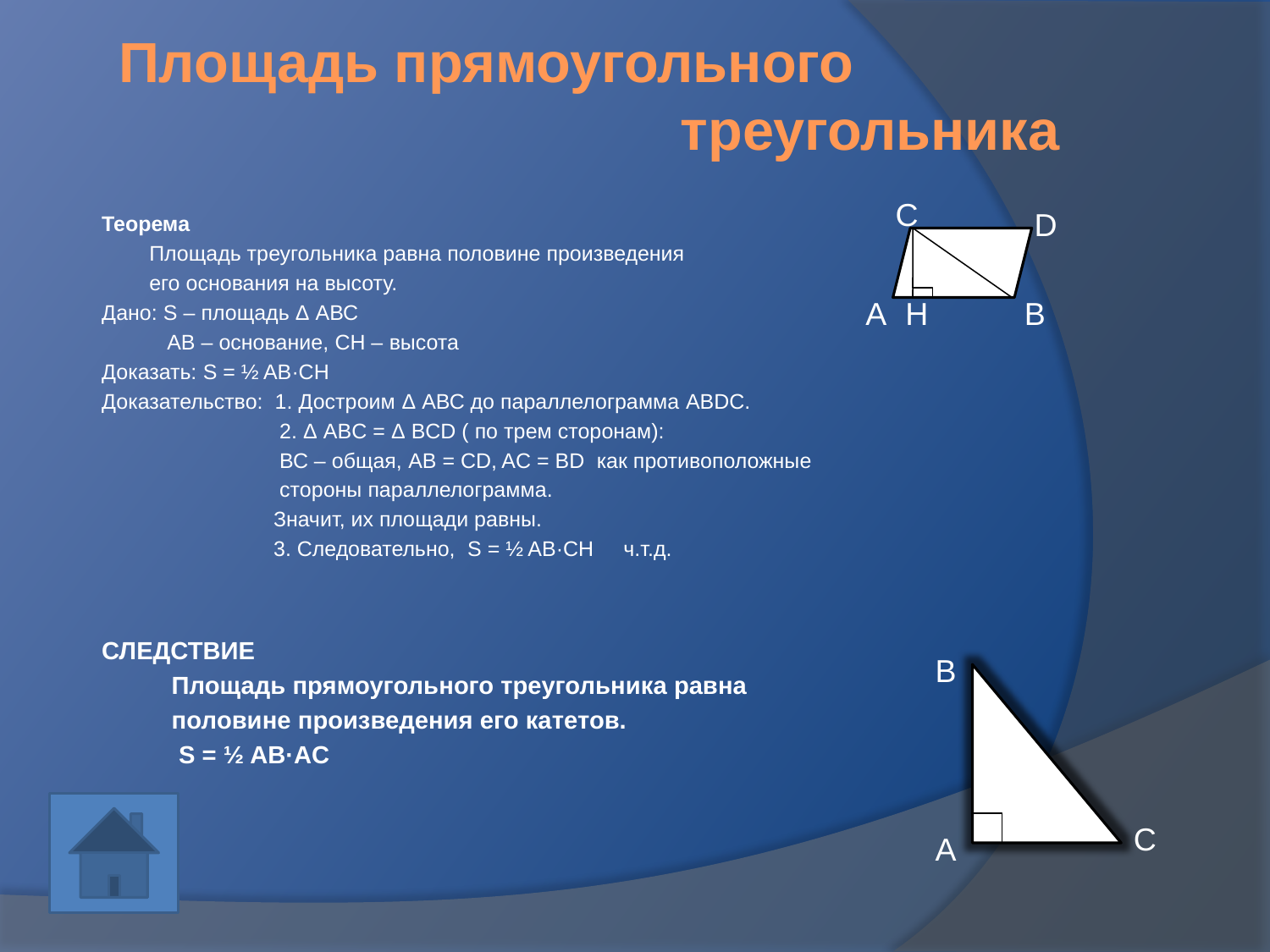

# Площадь прямоугольного треугольника
Теорема
        Площадь треугольника равна половине произведения
        его основания на высоту.
Дано: S – площадь Δ АВС
           АВ – основание, CH – высота
Доказать: S = ½ AB·CH
Доказательство:  1. Достроим Δ АВС до параллелограмма ABDC.
                              2. Δ ABC = Δ BCD ( по трем сторонам):
                              ВС – общая, AB = CD, AC = BD  как противоположные
                              стороны параллелограмма.
                             Значит, их площади равны.
                             3. Следовательно,  S = ½ AB·CH     ч.т.д.

СЛЕДСТВИЕ
          Площадь прямоугольного треугольника равна
          половине произведения его катетов.
           S = ½ AB·AC

С
D

А
Н
В
B

C
A